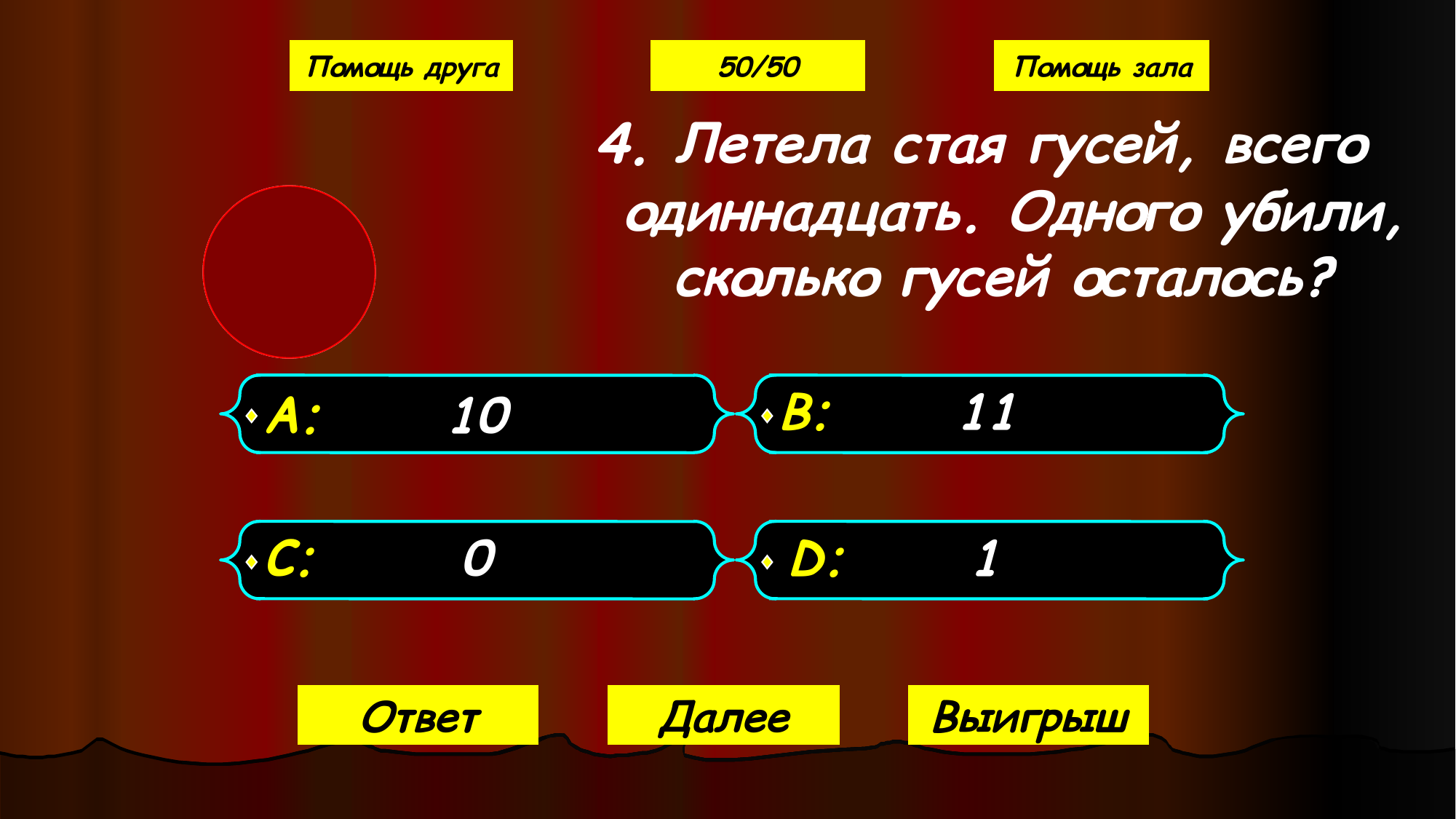

Помощь друга
50/50
Помощь зала
 4. Летела стая гусей, всего одиннадцать. Одного убили, сколько гусей осталось?

А:      10

В:      11

С:         0

D:      1

Ответ
Далее
Выигрыш